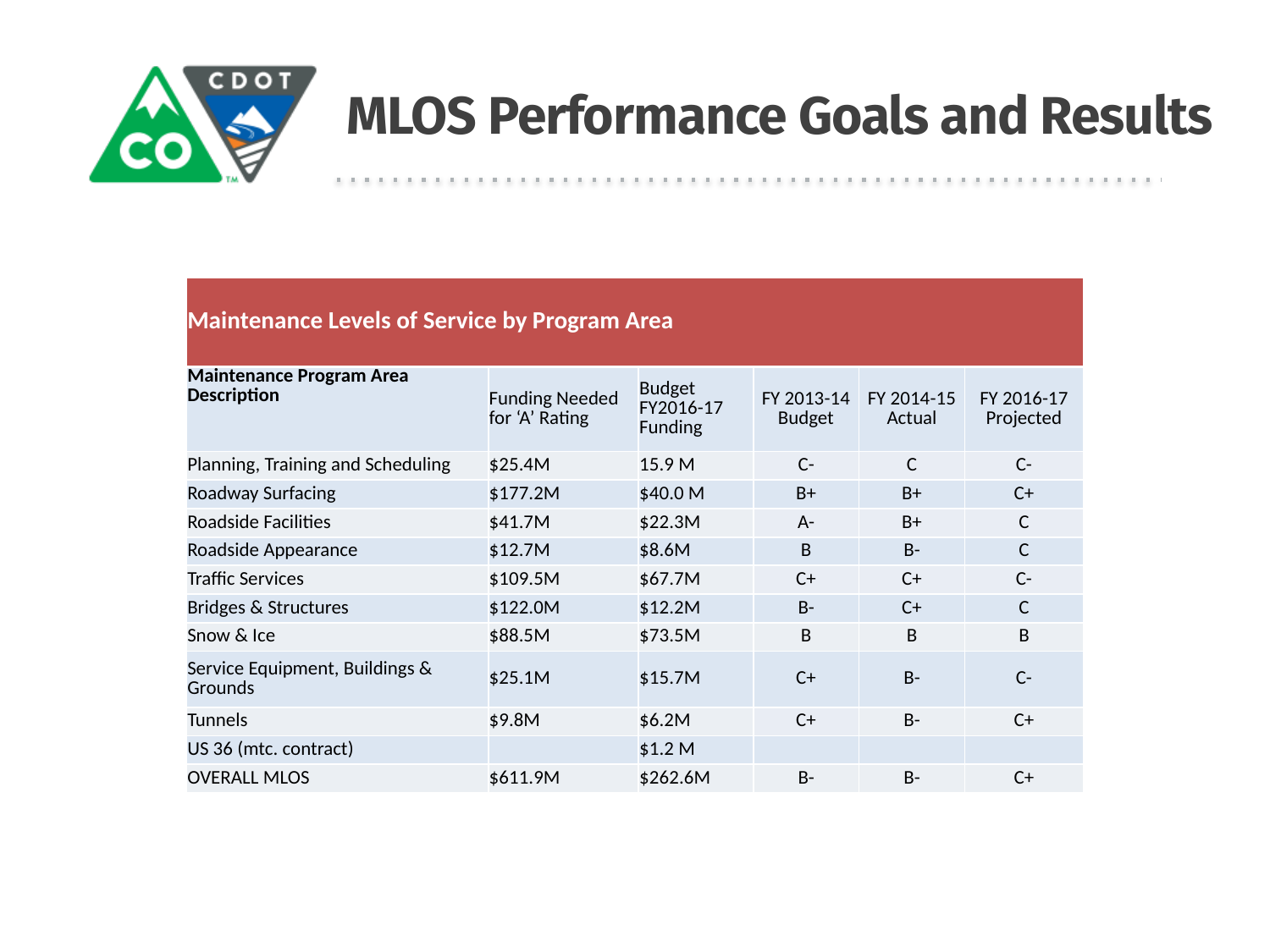

MLOS Performance Goals and Results
#
| Maintenance Levels of Service by Program Area |  |  |  |  |  |
| --- | --- | --- | --- | --- | --- |
|  |  |  |  |  |  |
| Maintenance Program Area Description | Funding Needed for ‘A’ Rating | Budget FY2016-17 Funding | FY 2013-14 Budget | FY 2014-15 Actual | FY 2016-17 Projected |
| Planning, Training and Scheduling | $25.4M | 15.9 M | C- | C | C- |
| Roadway Surfacing | $177.2M | $40.0 M | B+ | B+ | C+ |
| Roadside Facilities | $41.7M | $22.3M | A- | B+ | C |
| Roadside Appearance | $12.7M | $8.6M | B | B- | C |
| Traffic Services | $109.5M | $67.7M | C+ | C+ | C- |
| Bridges & Structures | $122.0M | $12.2M | B- | C+ | C |
| Snow & Ice | $88.5M | $73.5M | B | B | B |
| Service Equipment, Buildings & Grounds | $25.1M | $15.7M | C+ | B- | C- |
| Tunnels | $9.8M | $6.2M | C+ | B- | C+ |
| US 36 (mtc. contract) |  | $1.2 M |  |  |  |
| OVERALL MLOS | $611.9M | $262.6M | B- | B- | C+ |